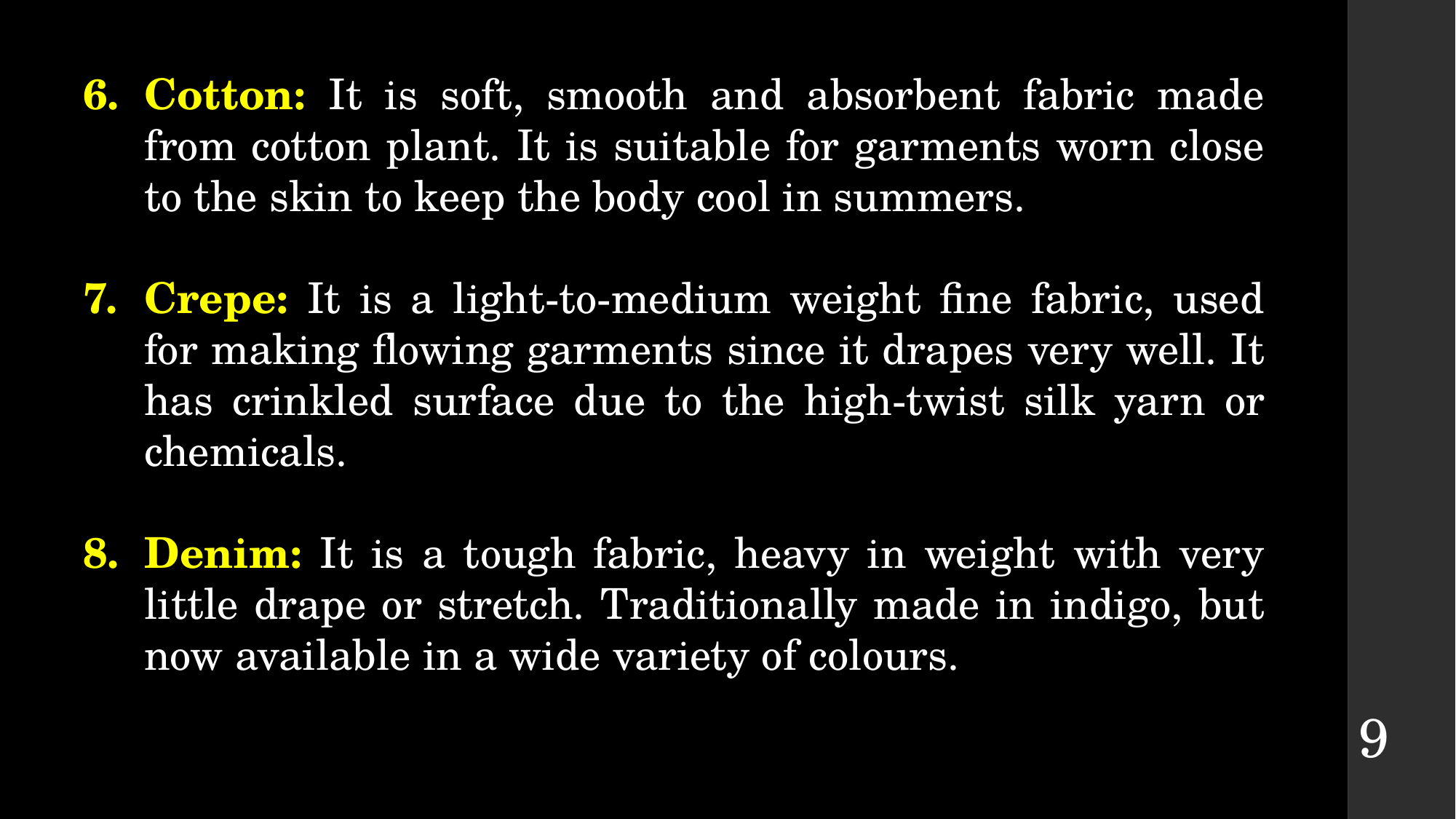

Cotton: It is soft, smooth and absorbent fabric made from cotton plant. It is suitable for garments worn close to the skin to keep the body cool in summers.

Crepe: It is a light-to-medium weight fine fabric, used for making flowing garments since it drapes very well. It has crinkled surface due to the high-twist silk yarn or chemicals.

Denim: It is a tough fabric, heavy in weight with very little drape or stretch. Traditionally made in indigo, but now available in a wide variety of colours.

9